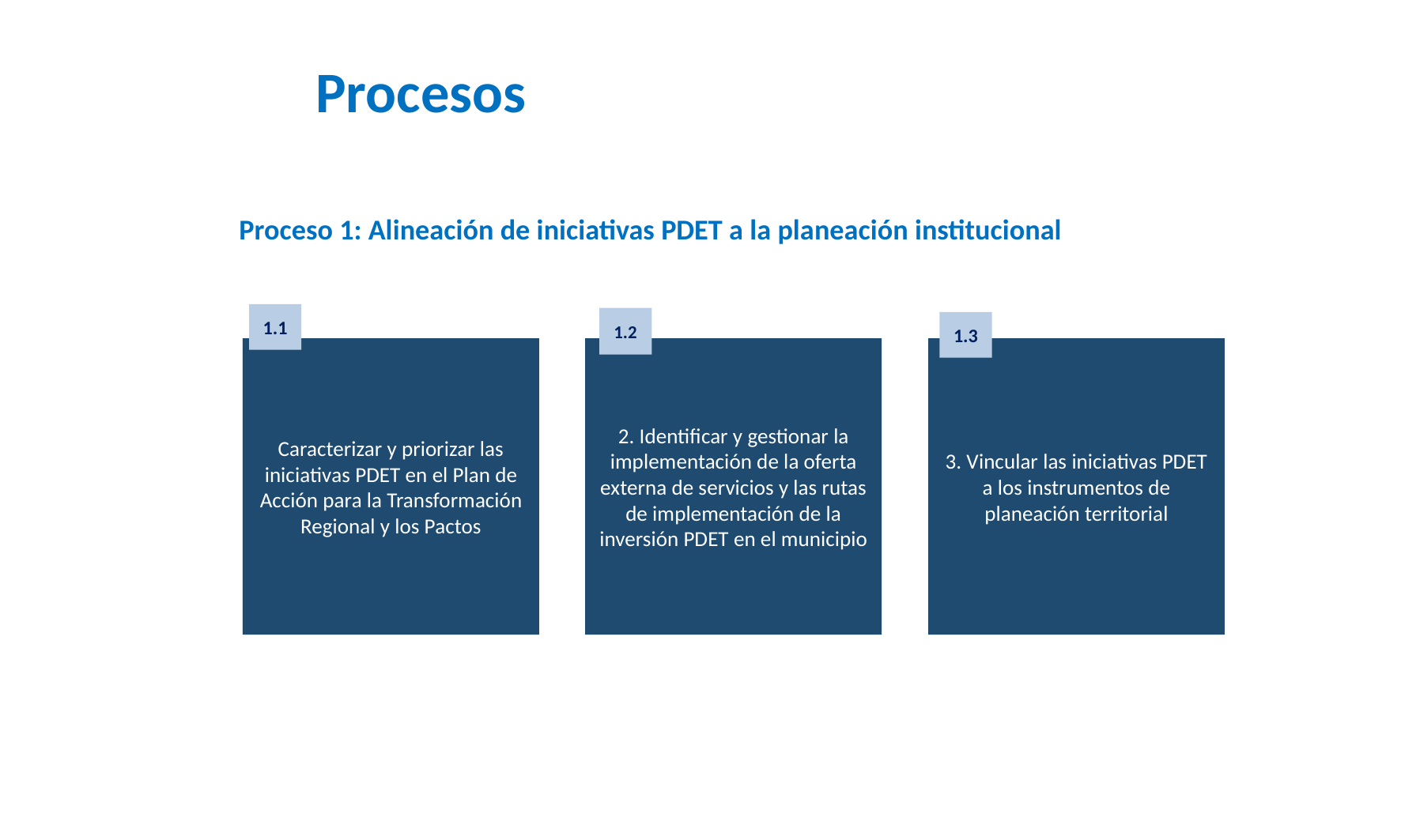

Procesos
Proceso 1: Alineación de iniciativas PDET a la planeación institucional
1.1
1.2
1.3
Caracterizar y priorizar las iniciativas PDET en el Plan de Acción para la Transformación Regional y los Pactos
2. Identificar y gestionar la implementación de la oferta externa de servicios y las rutas de implementación de la inversión PDET en el municipio
3. Vincular las iniciativas PDET a los instrumentos de planeación territorial